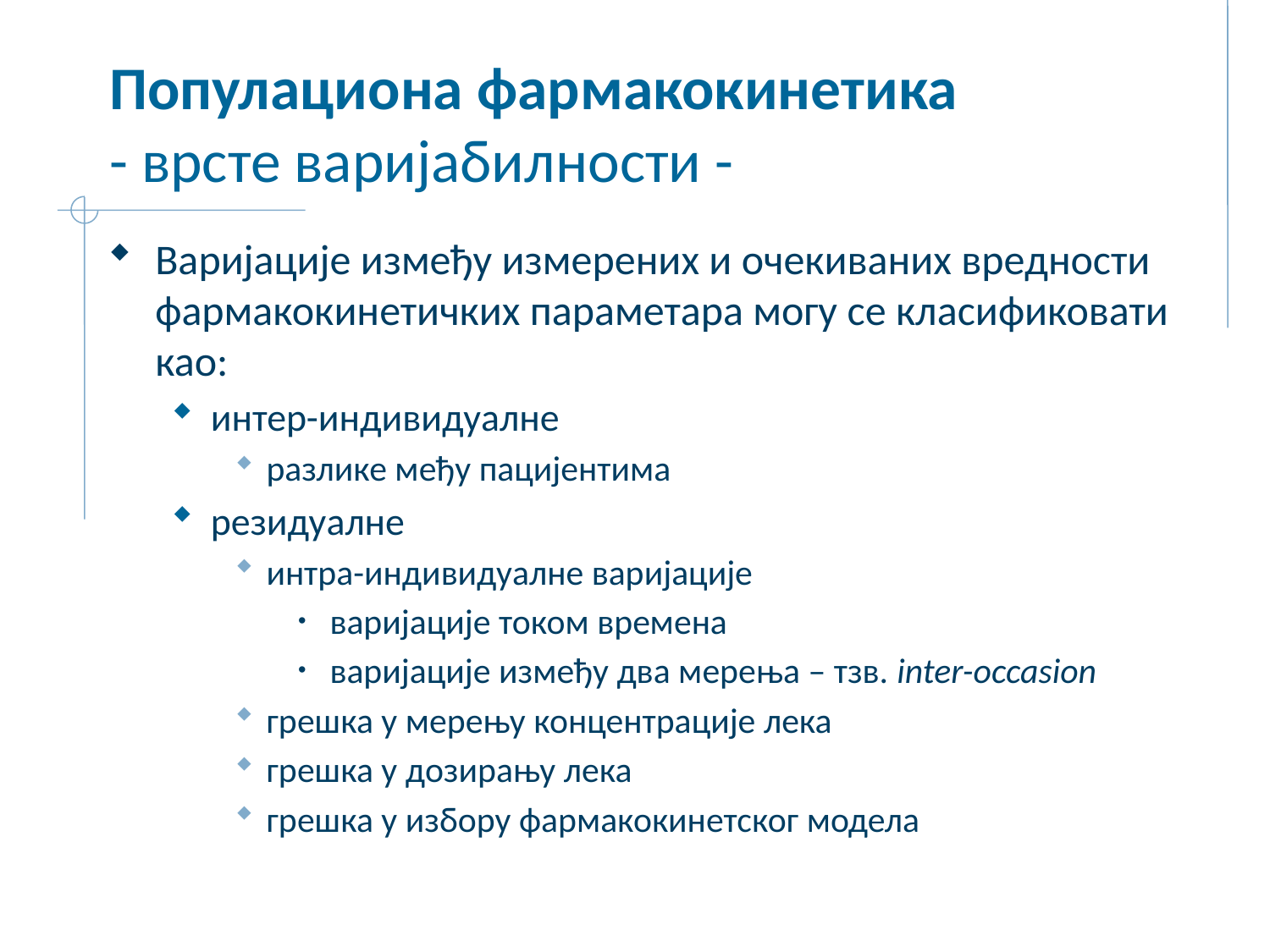

# Популациона фармакокинетика - врсте варијабилности -
Варијације између измерених и очекиваних вредности фармакокинетичких параметара могу се класификовати као:
интер-индивидуалне
разлике међу пацијентима
резидуалне
интра-индивидуалне варијације
варијације током времена
варијације између два мерења – тзв. inter-occasion
грешка у мерењу концентрације лека
грешка у дозирању лека
грешка у избору фармакокинетског модела